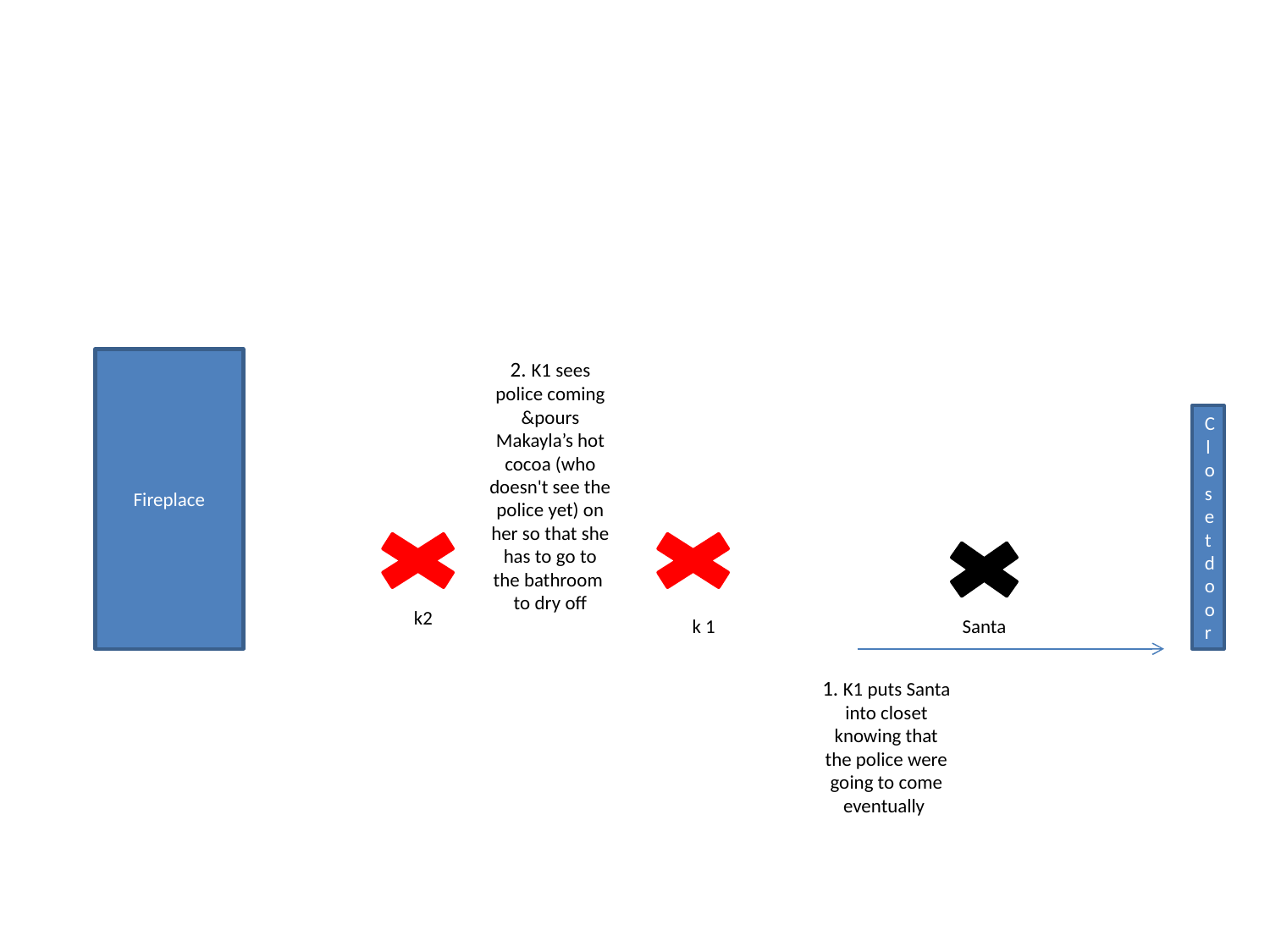

Fireplace
2. K1 sees police coming &pours Makayla’s hot cocoa (who doesn't see the police yet) on her so that she has to go to the bathroom  to dry off
Closet door

k2
Santa
k 1
1. K1 puts Santa into closet knowing that the police were going to come eventually